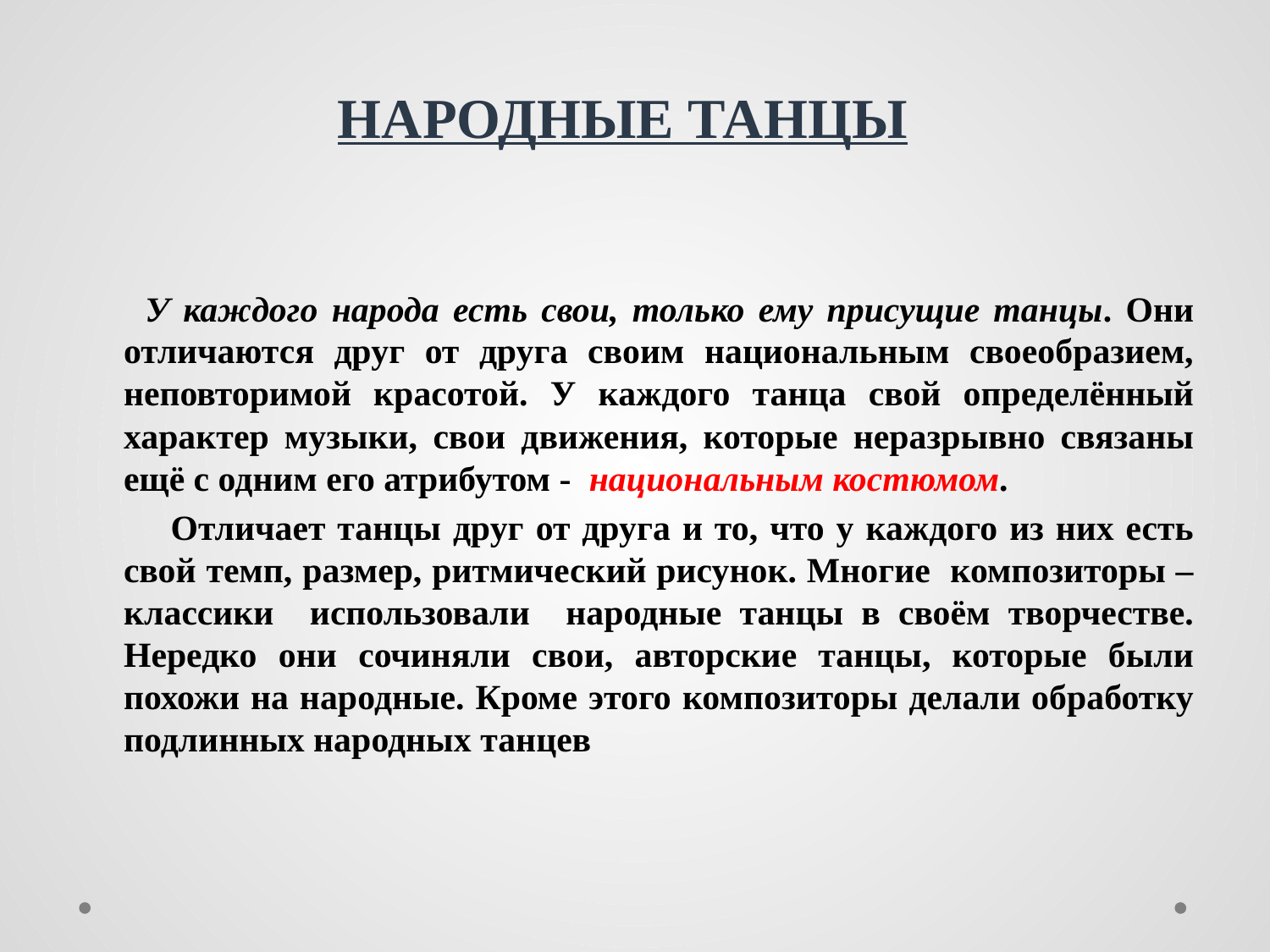

НАРОДНЫЕ ТАНЦЫ

     У каждого народа есть свои, только ему присущие танцы. Они отличаются друг от друга своим национальным своеобразием, неповторимой красотой. У каждого танца свой определённый характер музыки, свои движения, которые неразрывно связаны ещё с одним его атрибутом -  национальным костюмом.
        Отличает танцы друг от друга и то, что у каждого из них есть свой темп, размер, ритмический рисунок. Многие  композиторы – классики  использовали  народные танцы в своём творчестве. Нередко они сочиняли свои, авторские танцы, которые были похожи на народные. Кроме этого композиторы делали обработку подлинных народных танцев